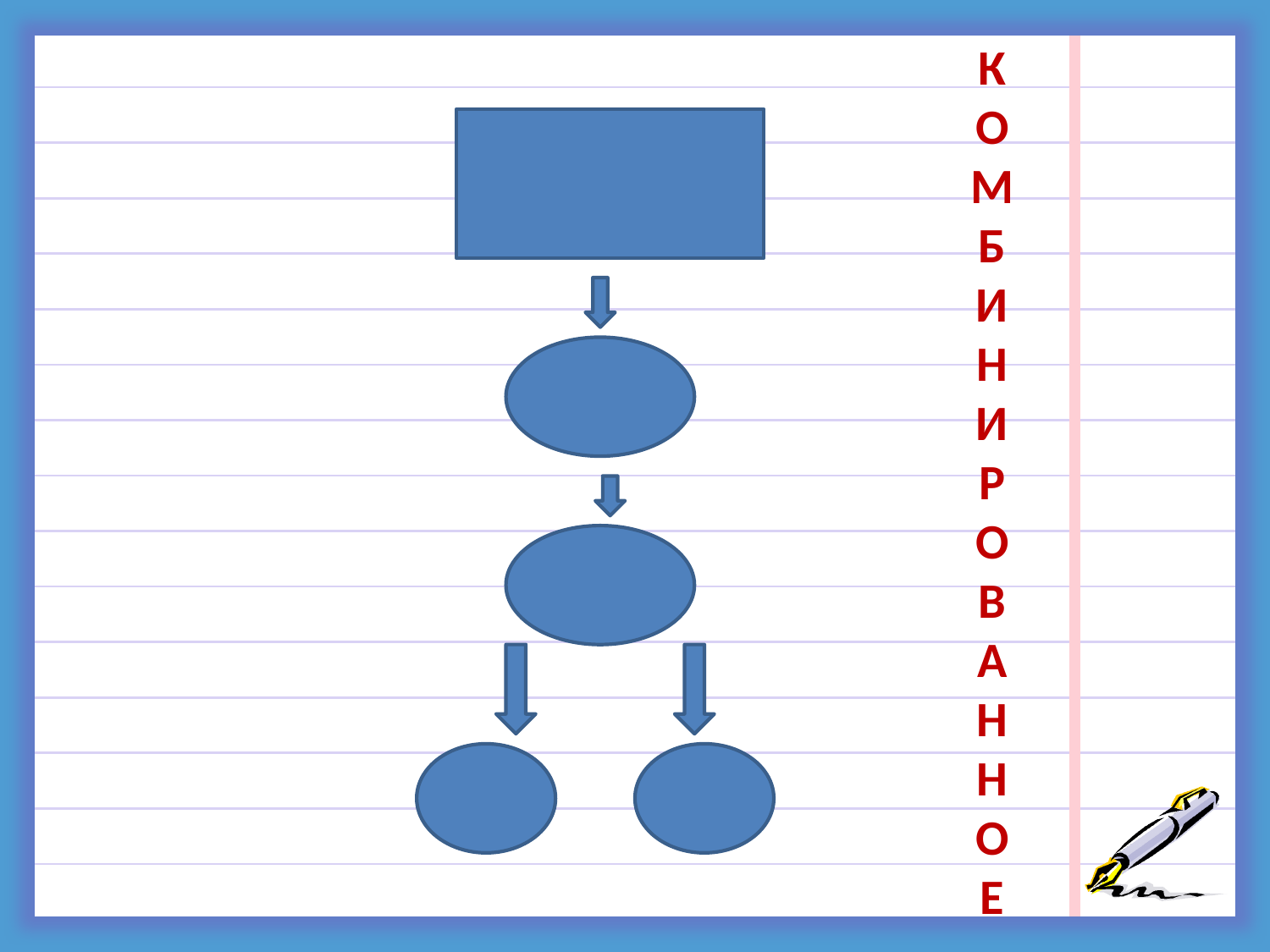

К
О
М
Б
И
Н
И
Р
О
В
А
Н
Н
О
Е